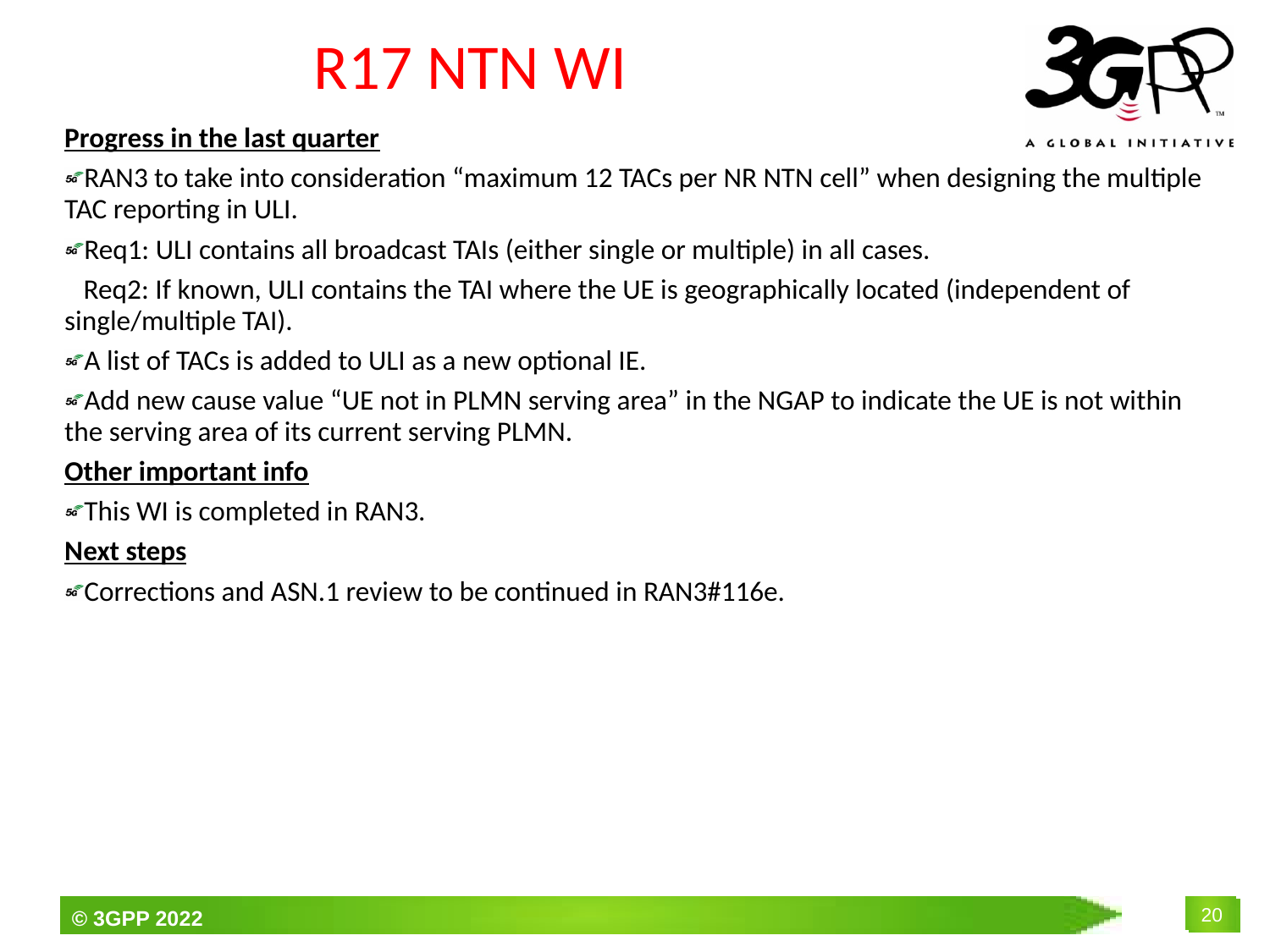

# R17 NTN WI
Progress in the last quarter
RAN3 to take into consideration “maximum 12 TACs per NR NTN cell” when designing the multiple TAC reporting in ULI.
Req1: ULI contains all broadcast TAIs (either single or multiple) in all cases.
   Req2: If known, ULI contains the TAI where the UE is geographically located (independent of single/multiple TAI).
A list of TACs is added to ULI as a new optional IE.
Add new cause value “UE not in PLMN serving area” in the NGAP to indicate the UE is not within the serving area of its current serving PLMN.
Other important info
This WI is completed in RAN3.
Next steps
Corrections and ASN.1 review to be continued in RAN3#116e.

20